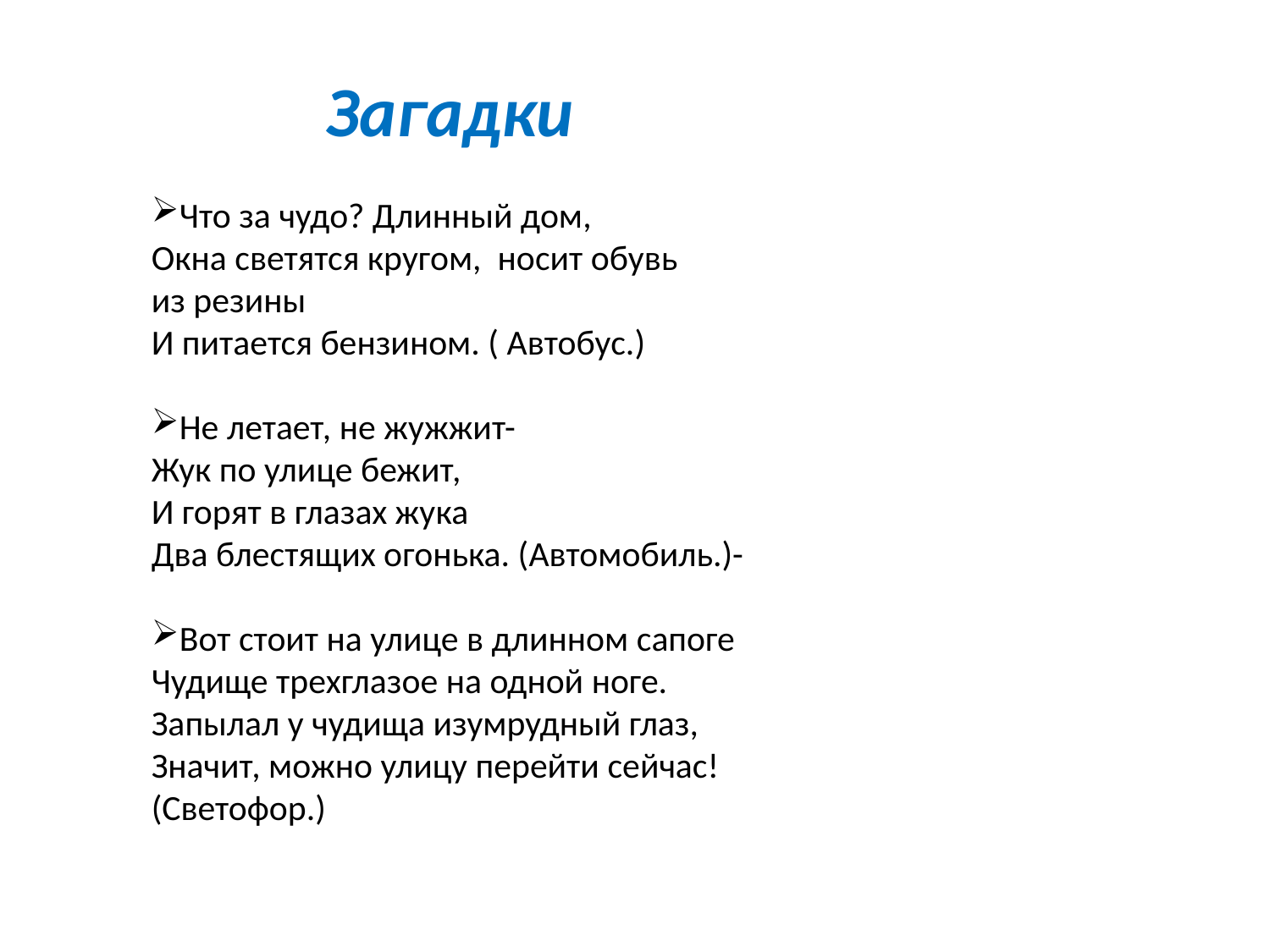

Загадки

Что за чудо? Длинный дом,
Окна светятся кругом,  носит обувь
из резины
И питается бензином. ( Автобус.)

Не летает, не жужжит-
Жук по улице бежит,
И горят в глазах жука
Два блестящих огонька. (Автомобиль.)-

Вот стоит на улице в длинном сапоге
Чудище трехглазое на одной ноге.
Запылал у чудища изумрудный глаз,
Значит, можно улицу перейти сейчас! (Светофор.)